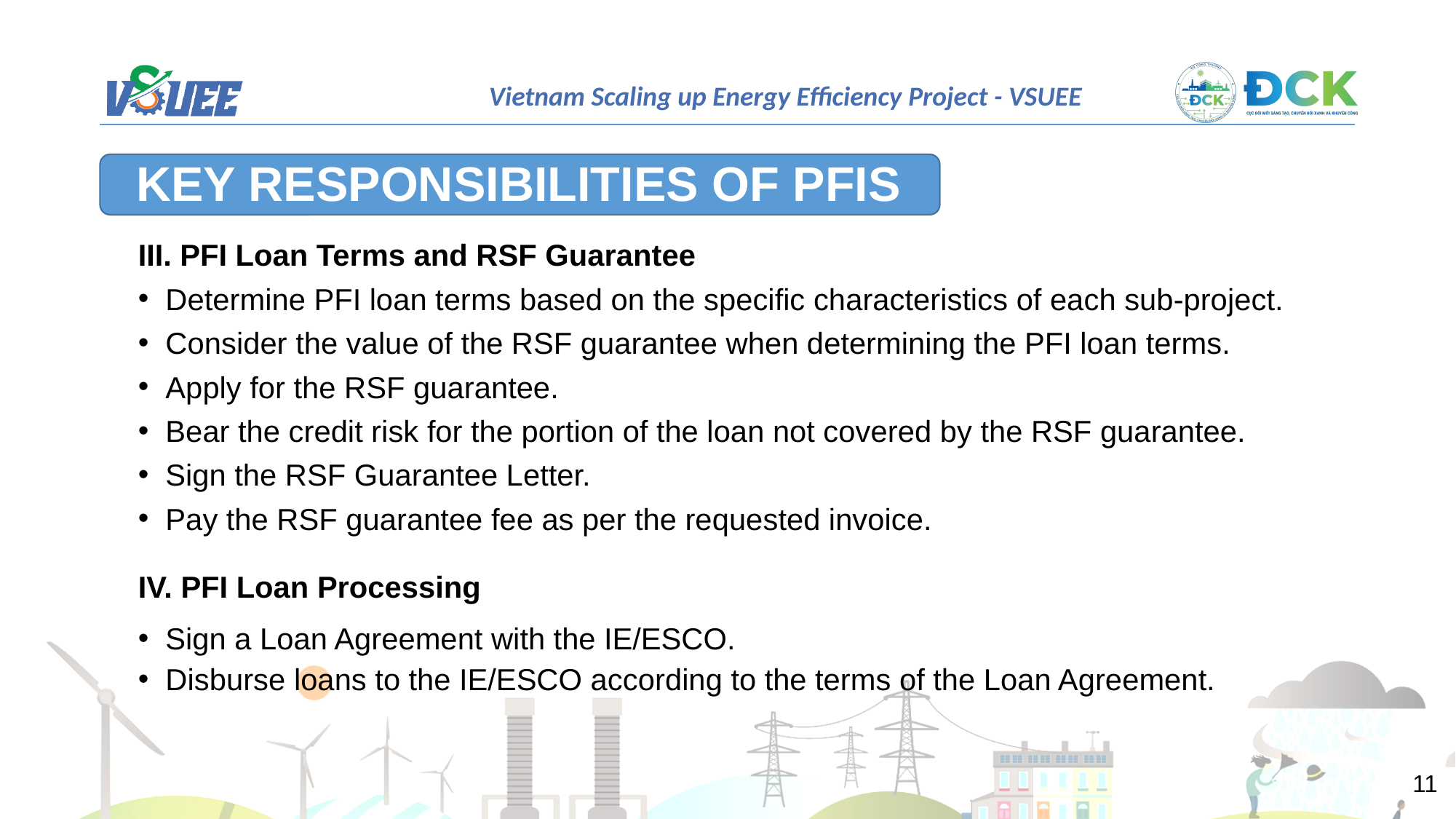

KEY RESPONSIBILITIES OF PFIS
III. PFI Loan Terms and RSF Guarantee
Determine PFI loan terms based on the specific characteristics of each sub-project.
Consider the value of the RSF guarantee when determining the PFI loan terms.
Apply for the RSF guarantee.
Bear the credit risk for the portion of the loan not covered by the RSF guarantee.
Sign the RSF Guarantee Letter.
Pay the RSF guarantee fee as per the requested invoice.
IV. PFI Loan Processing
Sign a Loan Agreement with the IE/ESCO.
Disburse loans to the IE/ESCO according to the terms of the Loan Agreement.
11